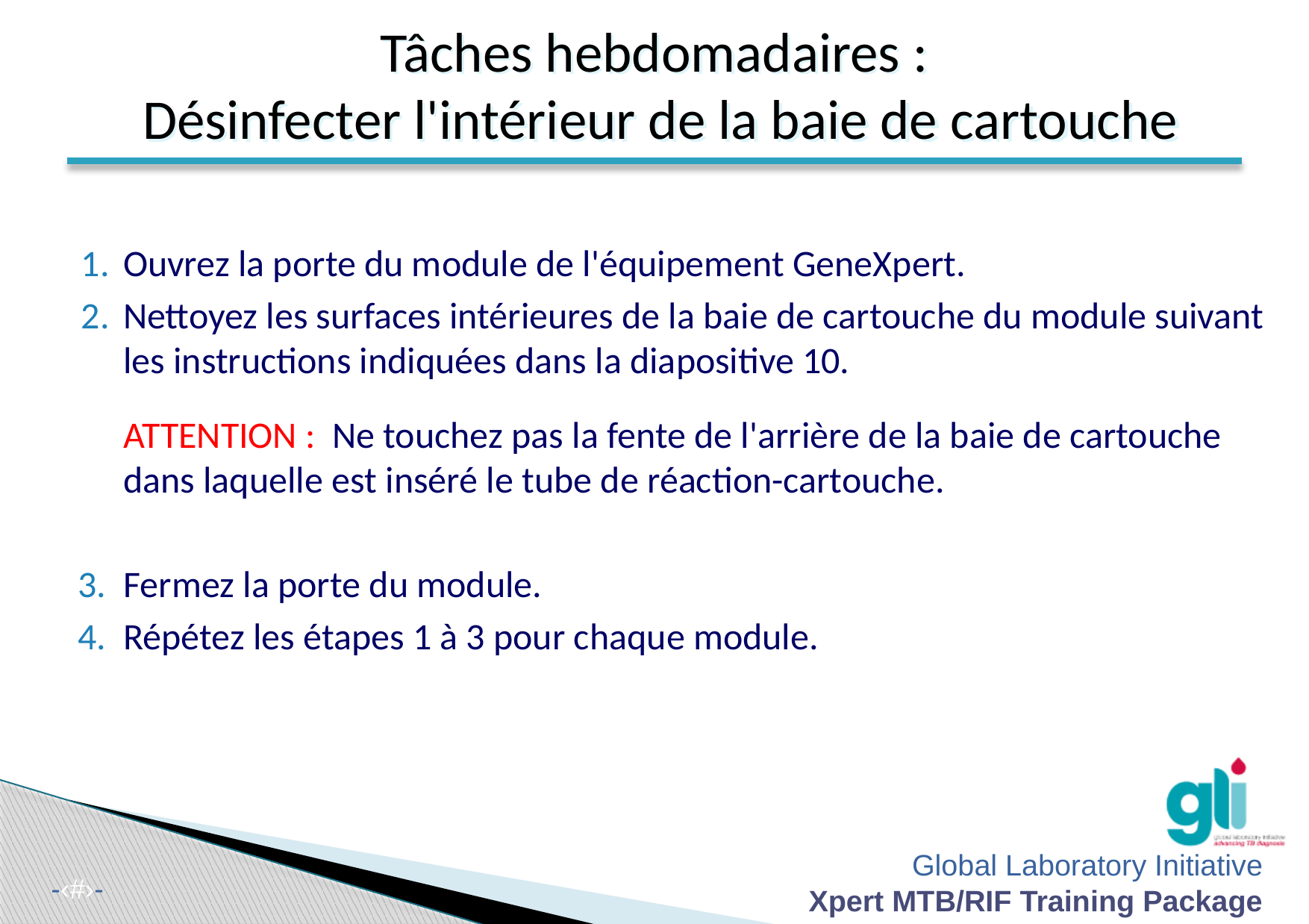

Tâches hebdomadaires :
 Désinfecter l'intérieur de la baie de cartouche

Ouvrez la porte du module de l'équipement GeneXpert.
Nettoyez les surfaces intérieures de la baie de cartouche du module suivant les instructions indiquées dans la diapositive 10.

ATTENTION :  Ne touchez pas la fente de l'arrière de la baie de cartouche dans laquelle est inséré le tube de réaction-cartouche.

Fermez la porte du module.
Répétez les étapes 1 à 3 pour chaque module.